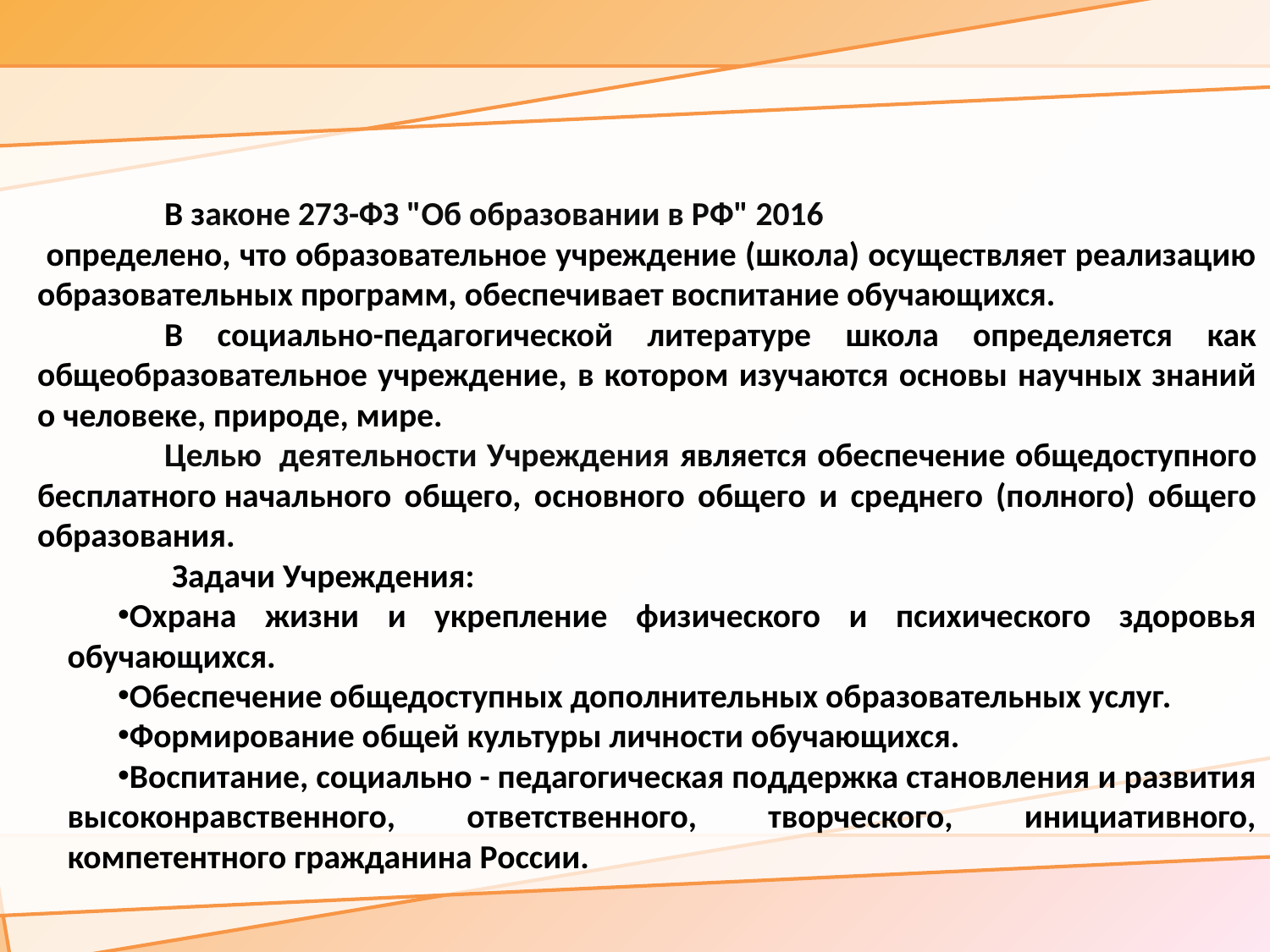

В законе 273-ФЗ "Об образовании в РФ" 2016
 определено, что образовательное учреждение (школа) осуществляет реализацию образовательных программ, обеспечивает воспитание обучающихся.
	В социально-педагогической литературе школа определяется как общеобразовательное учреждение, в котором изучаются основы научных знаний о человеке, природе, мире.
	Целью  деятельности Учреждения является обеспечение общедоступного бесплатного начального общего, основного общего и среднего (полного) общего образования.
	 Задачи Учреждения:
Охрана жизни и укрепление физического и психического здоровья обучающихся.
Обеспечение общедоступных дополнительных образовательных услуг.
Формирование общей культуры личности обучающихся.
Воспитание, социально - педагогическая поддержка становления и развития высоконравственного, ответственного, творческого, инициативного, компетентного гражданина России.